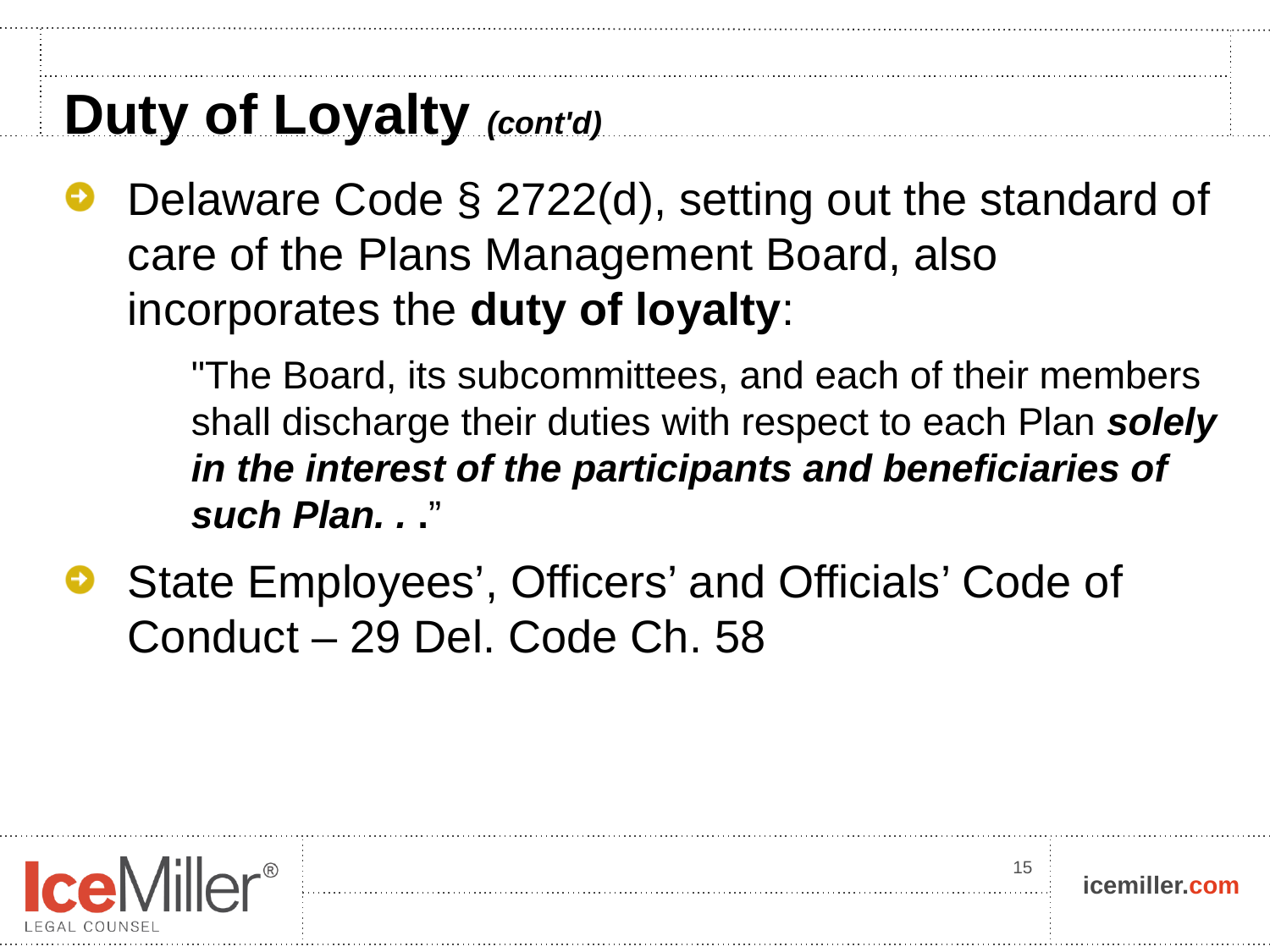

# Duty of Loyalty (cont'd)
Delaware Code § 2722(d), setting out the standard of care of the Plans Management Board, also incorporates the duty of loyalty:
"The Board, its subcommittees, and each of their members shall discharge their duties with respect to each Plan solely in the interest of the participants and beneficiaries of such Plan. . .”
State Employees’, Officers’ and Officials’ Code of Conduct – 29 Del. Code Ch. 58

15